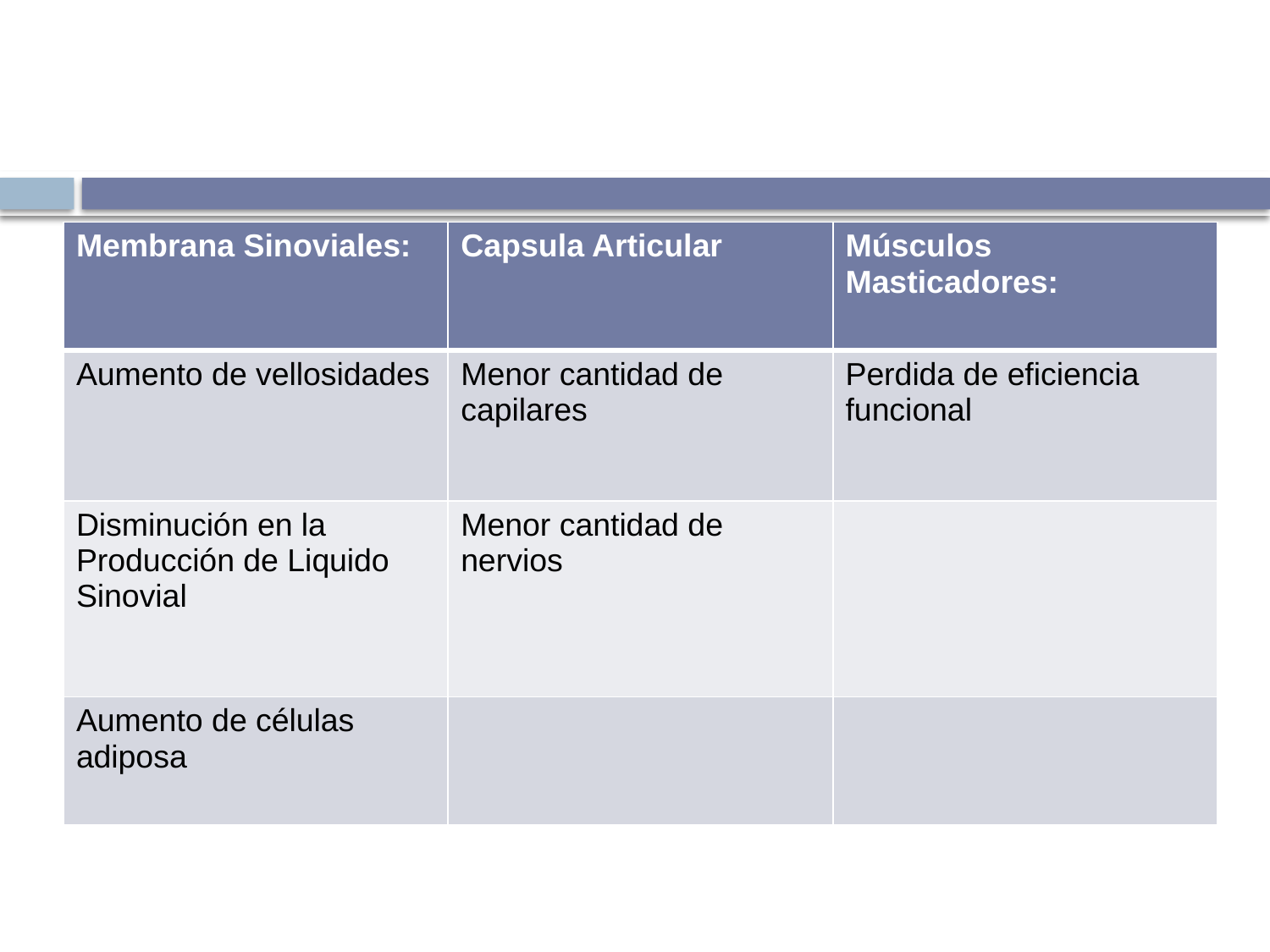

#
| Membrana Sinoviales: | Capsula Articular | Músculos Masticadores: |
| --- | --- | --- |
| Aumento de vellosidades | Menor cantidad de capilares | Perdida de eficiencia funcional |
| Disminución en la Producción de Liquido Sinovial | Menor cantidad de nervios |  |
| Aumento de células adiposa |  |  |